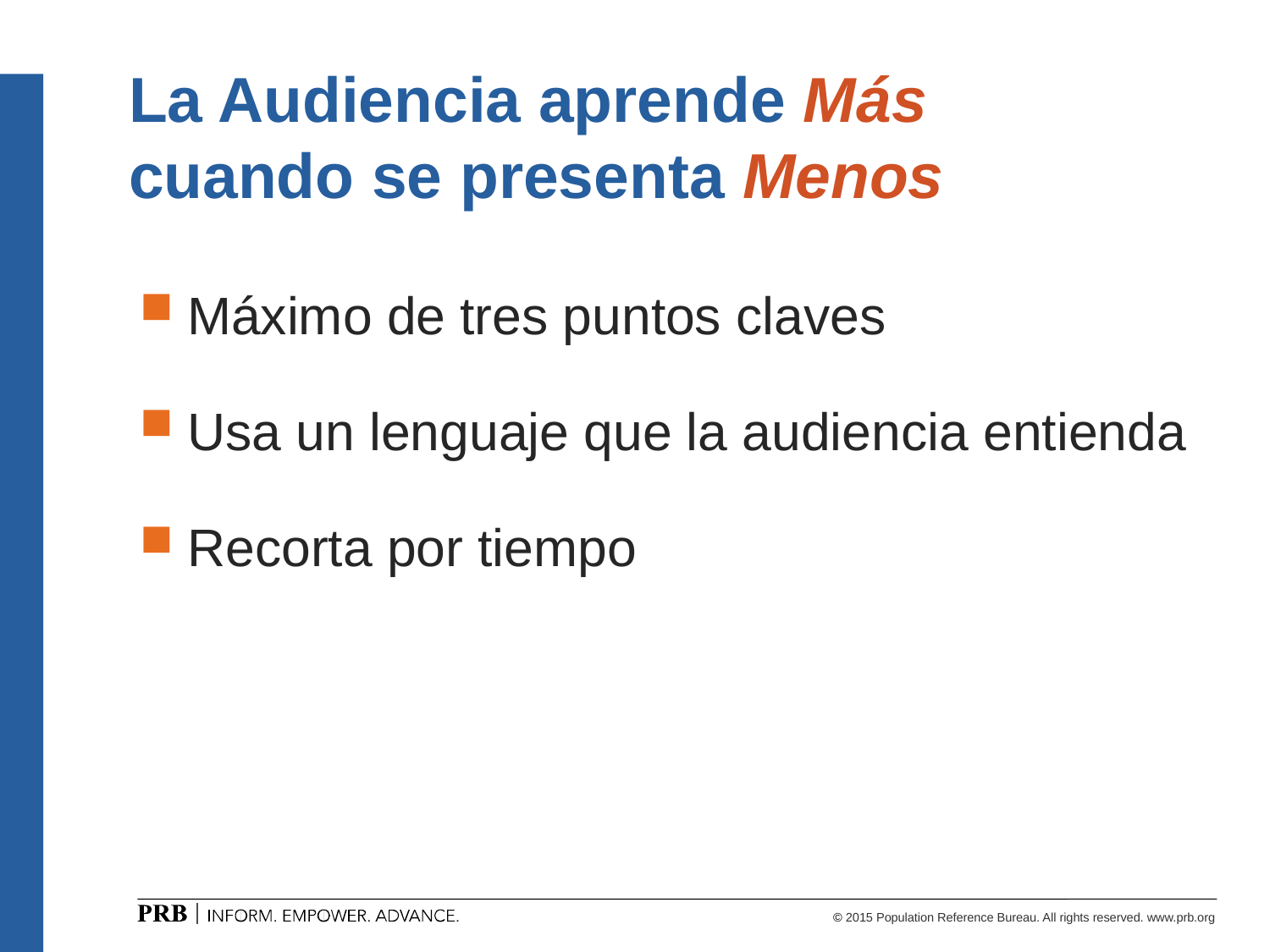

# La Audiencia aprende Más cuando se presenta Menos
Máximo de tres puntos claves
Usa un lenguaje que la audiencia entienda
Recorta por tiempo